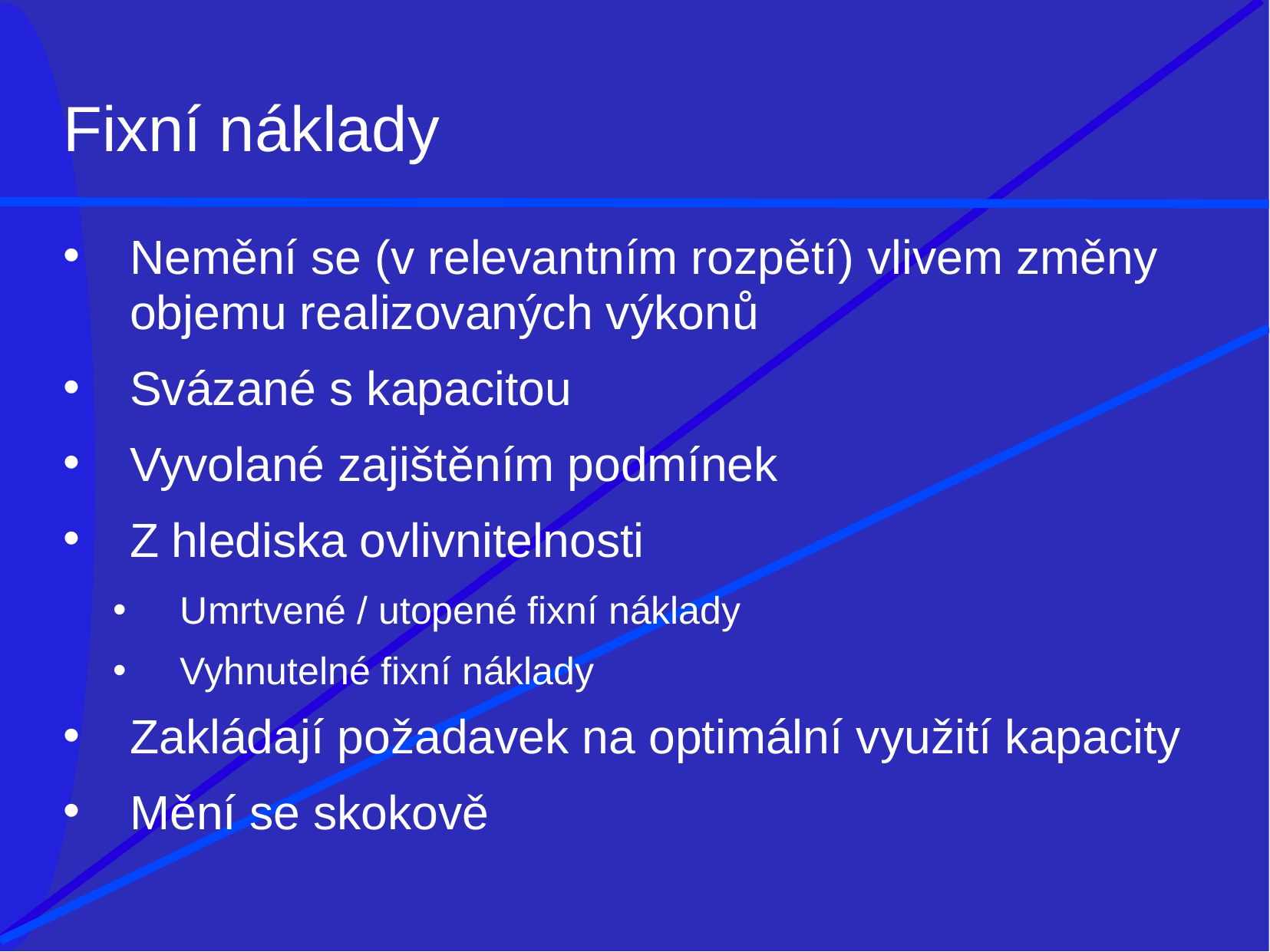

# Fixní náklady
Nemění se (v relevantním rozpětí) vlivem změny
objemu realizovaných výkonů
Svázané s kapacitou
Vyvolané zajištěním podmínek
Z hlediska ovlivnitelnosti
Umrtvené / utopené fixní náklady
Vyhnutelné fixní náklady
Zakládají požadavek na optimální využití kapacity
Mění se skokově